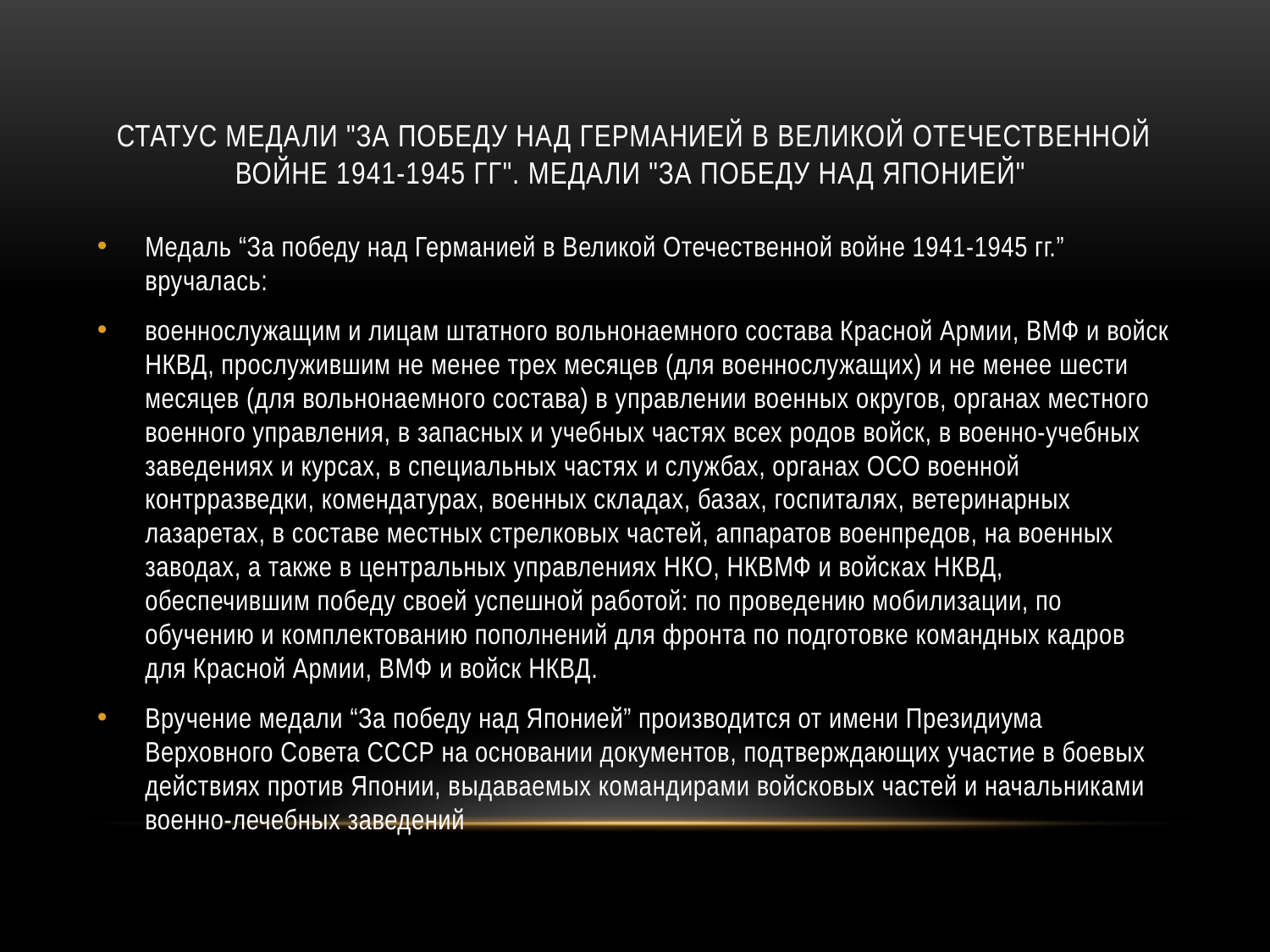

# Статус Медали "За победу над Германией в Великой Отечественной войне 1941-1945 гг". Медали "За победу над Японией"
Медаль “За победу над Германией в Великой Отечественной войне 1941-1945 гг.” вручалась:
военнослужащим и лицам штатного вольнонаемного состава Красной Армии, ВМФ и войск НКВД, прослужившим не менее трех месяцев (для военнослужащих) и не менее шести месяцев (для вольнонаемного состава) в управлении военных округов, органах местного военного управления, в запасных и учебных частях всех родов войск, в военно-учебных заведениях и курсах, в специальных частях и службах, органах ОСО военной контрразведки, комендатурах, военных складах, базах, госпиталях, ветеринарных лазаретах, в составе местных стрелковых частей, аппаратов военпредов, на военных заводах, а также в центральных управлениях НКО, НКВМФ и войсках НКВД, обеспечившим победу своей успешной работой: по проведению мобилизации, по обучению и комплектованию пополнений для фронта по подготовке командных кадров для Красной Армии, ВМФ и войск НКВД.
Вручение медали “За победу над Японией” производится от имени Президиума Верховного Совета СССР на основании документов, подтверждающих участие в боевых действиях против Японии, выдаваемых командирами войсковых частей и начальниками военно-лечебных заведений